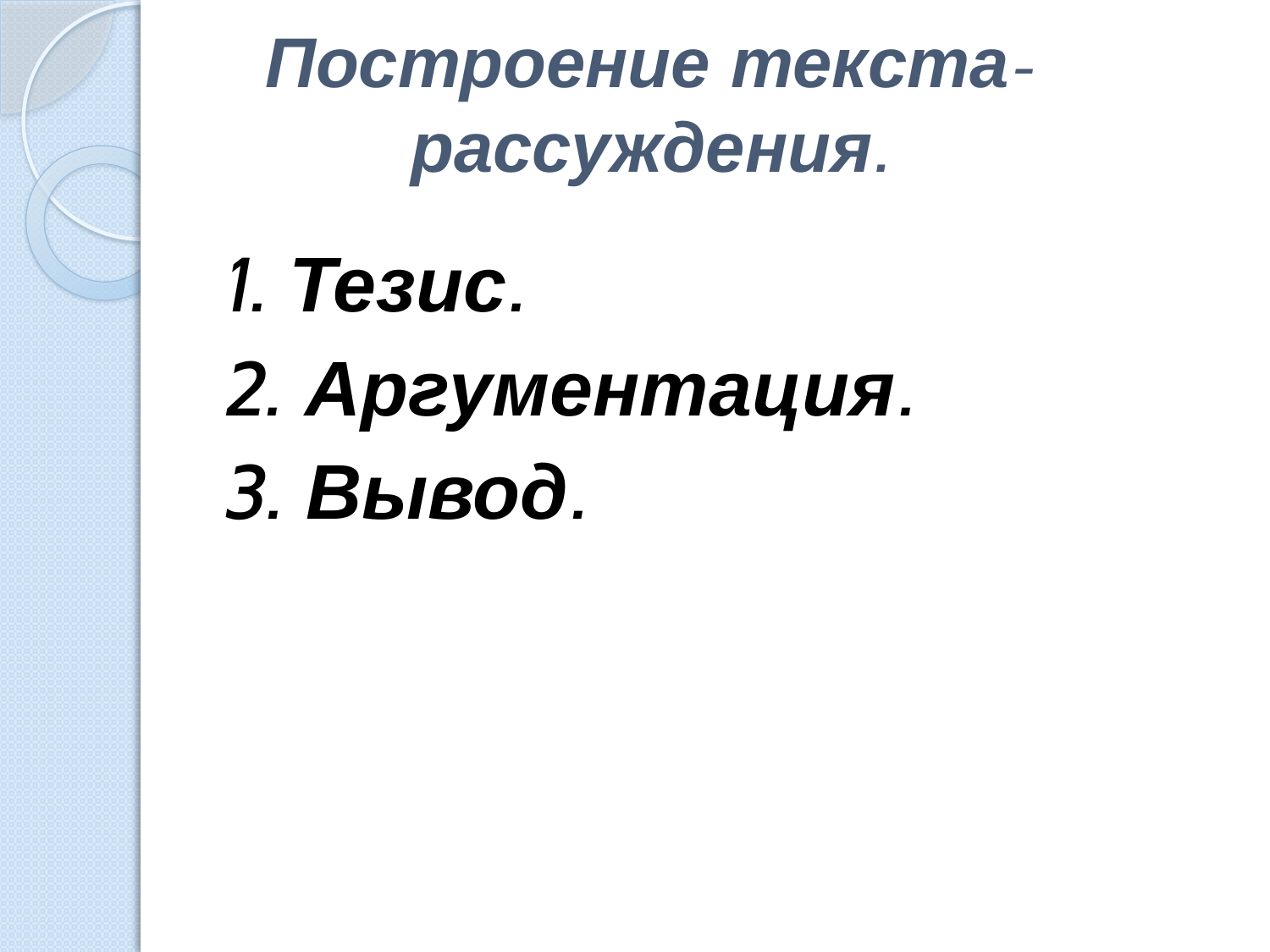

# Построение текста-рассуждения.
1. Тезис.
2. Аргументация.
3. Вывод.